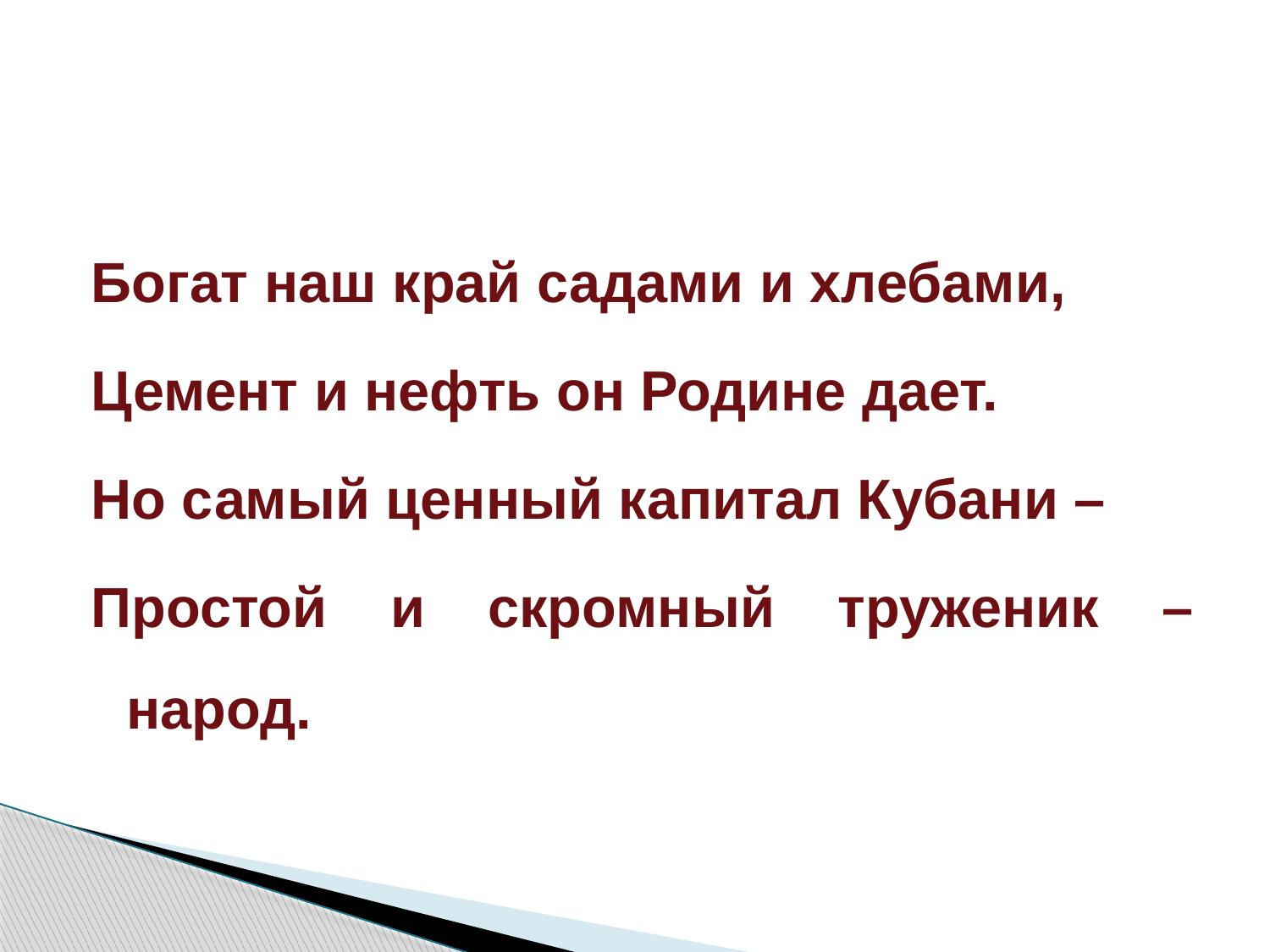

#
Богат наш край садами и хлебами,
Цемент и нефть он Родине дает.
Но самый ценный капитал Кубани –
Простой и скромный труженик – народ.